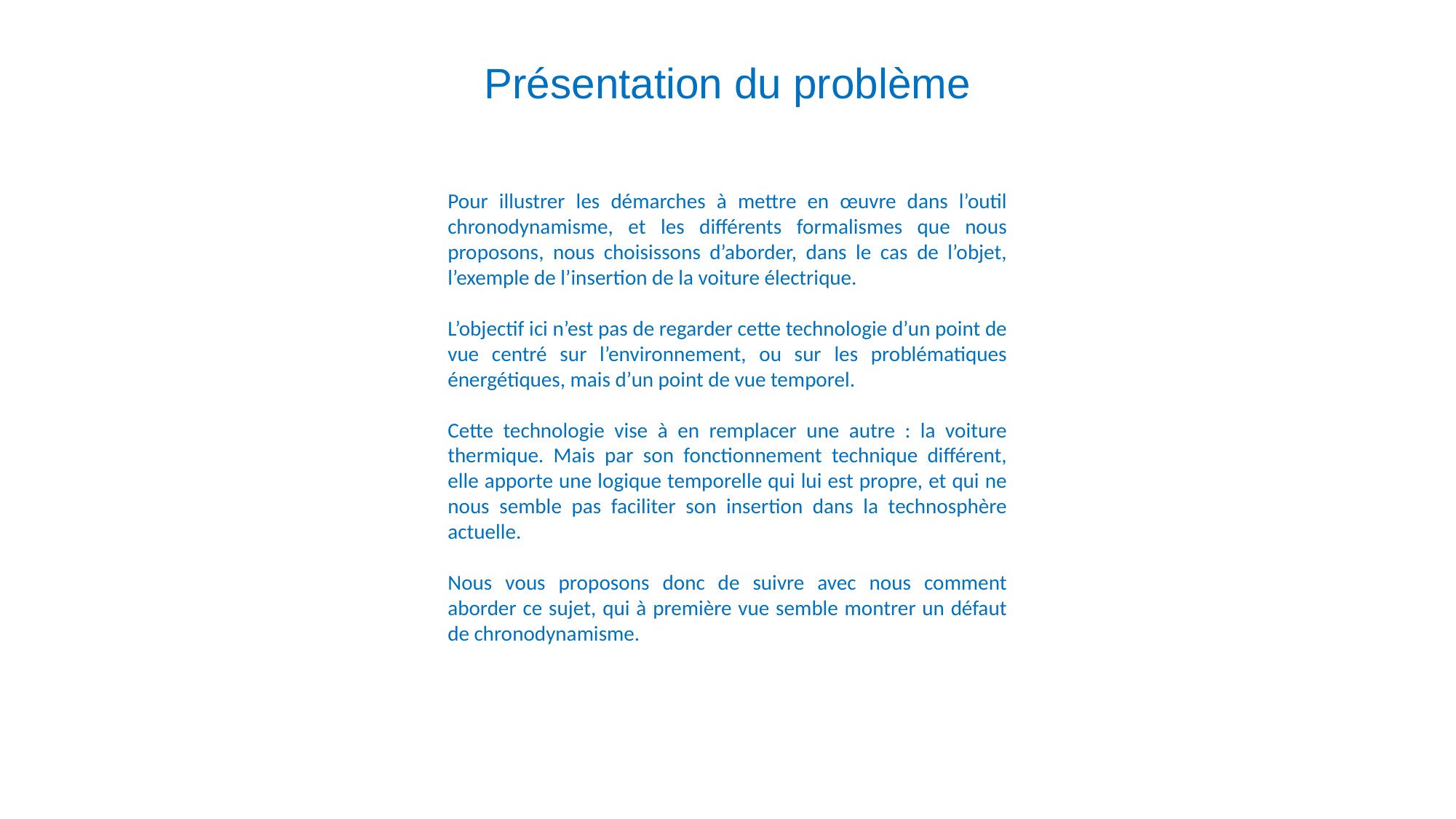

Présentation du problème
Pour illustrer les démarches à mettre en œuvre dans l’outil chronodynamisme, et les différents formalismes que nous proposons, nous choisissons d’aborder, dans le cas de l’objet, l’exemple de l’insertion de la voiture électrique.

L’objectif ici n’est pas de regarder cette technologie d’un point de vue centré sur l’environnement, ou sur les problématiques énergétiques, mais d’un point de vue temporel.

Cette technologie vise à en remplacer une autre : la voiture thermique. Mais par son fonctionnement technique différent, elle apporte une logique temporelle qui lui est propre, et qui ne nous semble pas faciliter son insertion dans la technosphère actuelle.

Nous vous proposons donc de suivre avec nous comment aborder ce sujet, qui à première vue semble montrer un défaut de chronodynamisme.